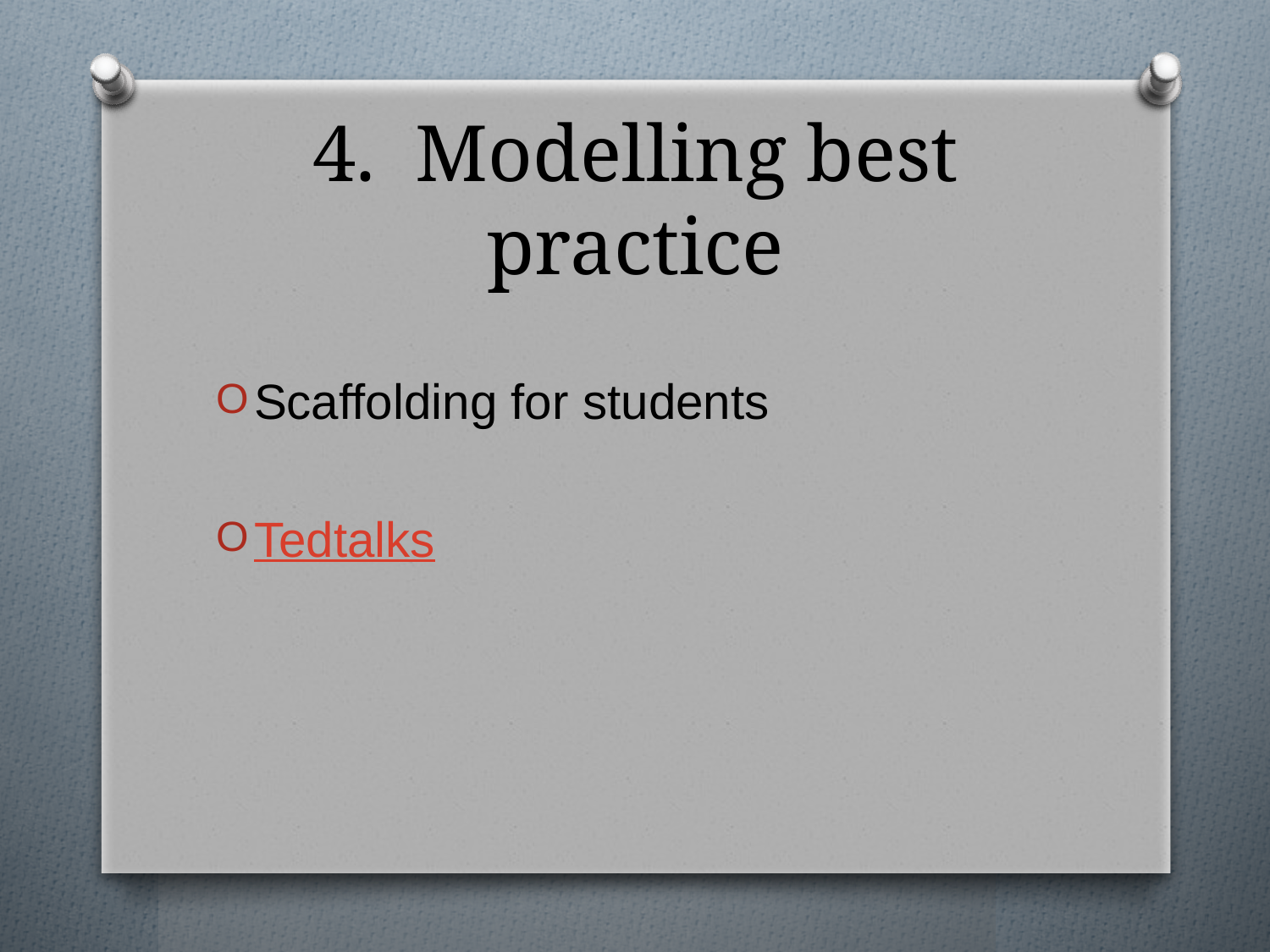

# 4.  Modelling best practice

Scaffolding for students

Tedtalks